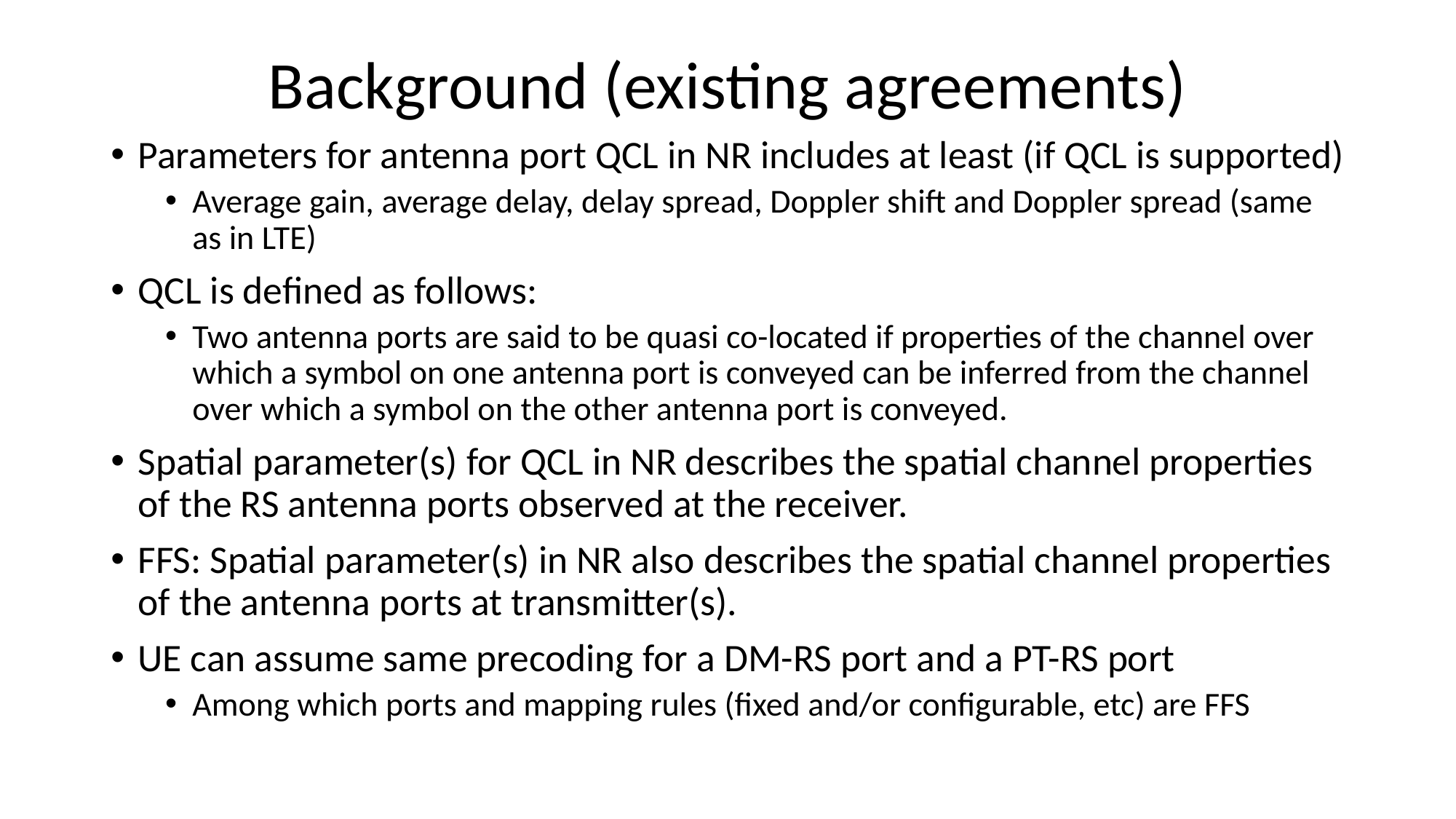

# Background (existing agreements)
Parameters for antenna port QCL in NR includes at least (if QCL is supported)
Average gain, average delay, delay spread, Doppler shift and Doppler spread (same as in LTE)
QCL is defined as follows:
Two antenna ports are said to be quasi co-located if properties of the channel over which a symbol on one antenna port is conveyed can be inferred from the channel over which a symbol on the other antenna port is conveyed.
Spatial parameter(s) for QCL in NR describes the spatial channel properties of the RS antenna ports observed at the receiver.
FFS: Spatial parameter(s) in NR also describes the spatial channel properties of the antenna ports at transmitter(s).
UE can assume same precoding for a DM-RS port and a PT-RS port
Among which ports and mapping rules (fixed and/or configurable, etc) are FFS